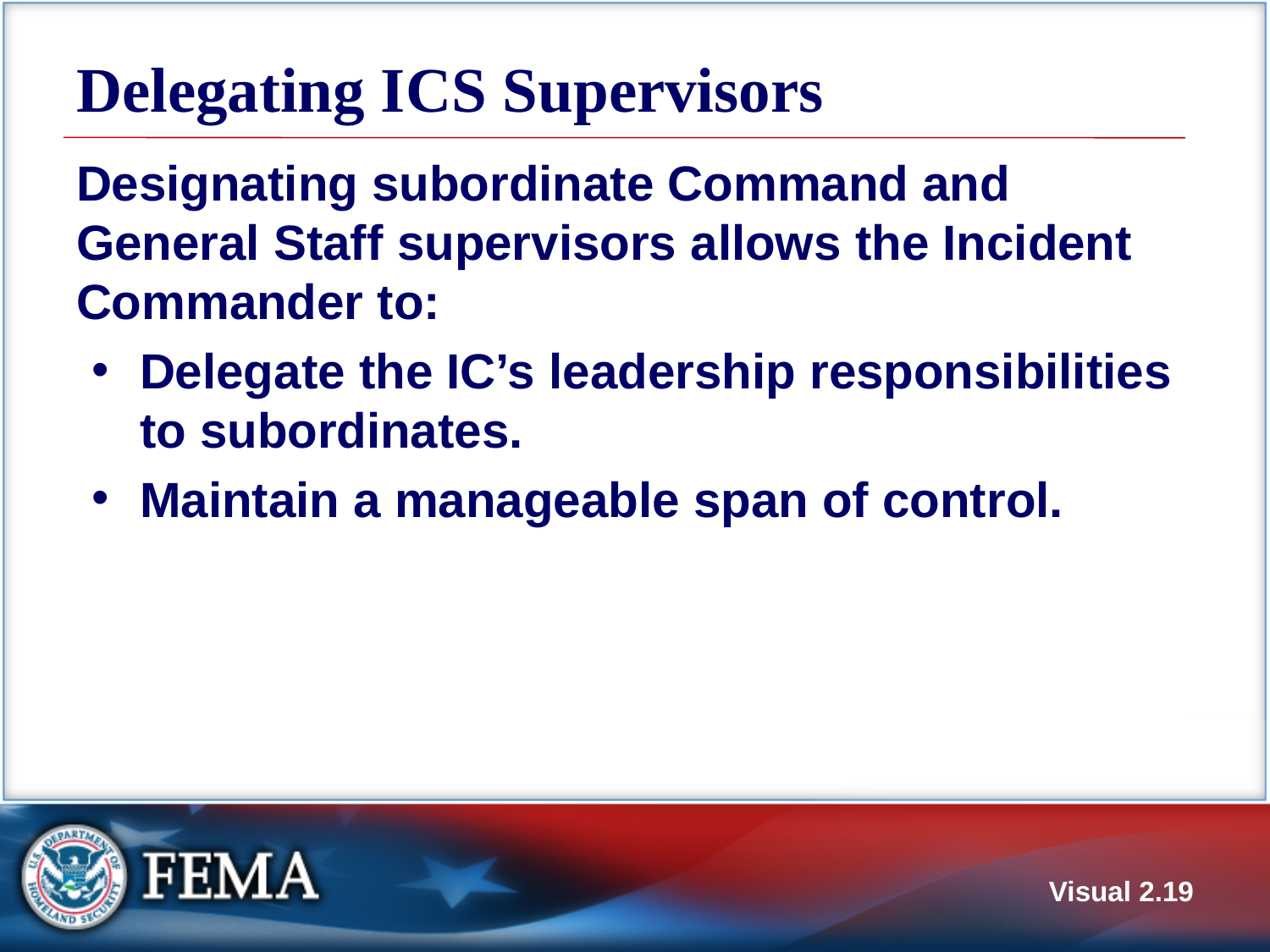

# Delegating ICS Supervisors
Designating subordinate Command and General Staff supervisors allows the Incident Commander to:
Delegate the IC’s leadership responsibilities to subordinates.
Maintain a manageable span of control.
Visual 2.19